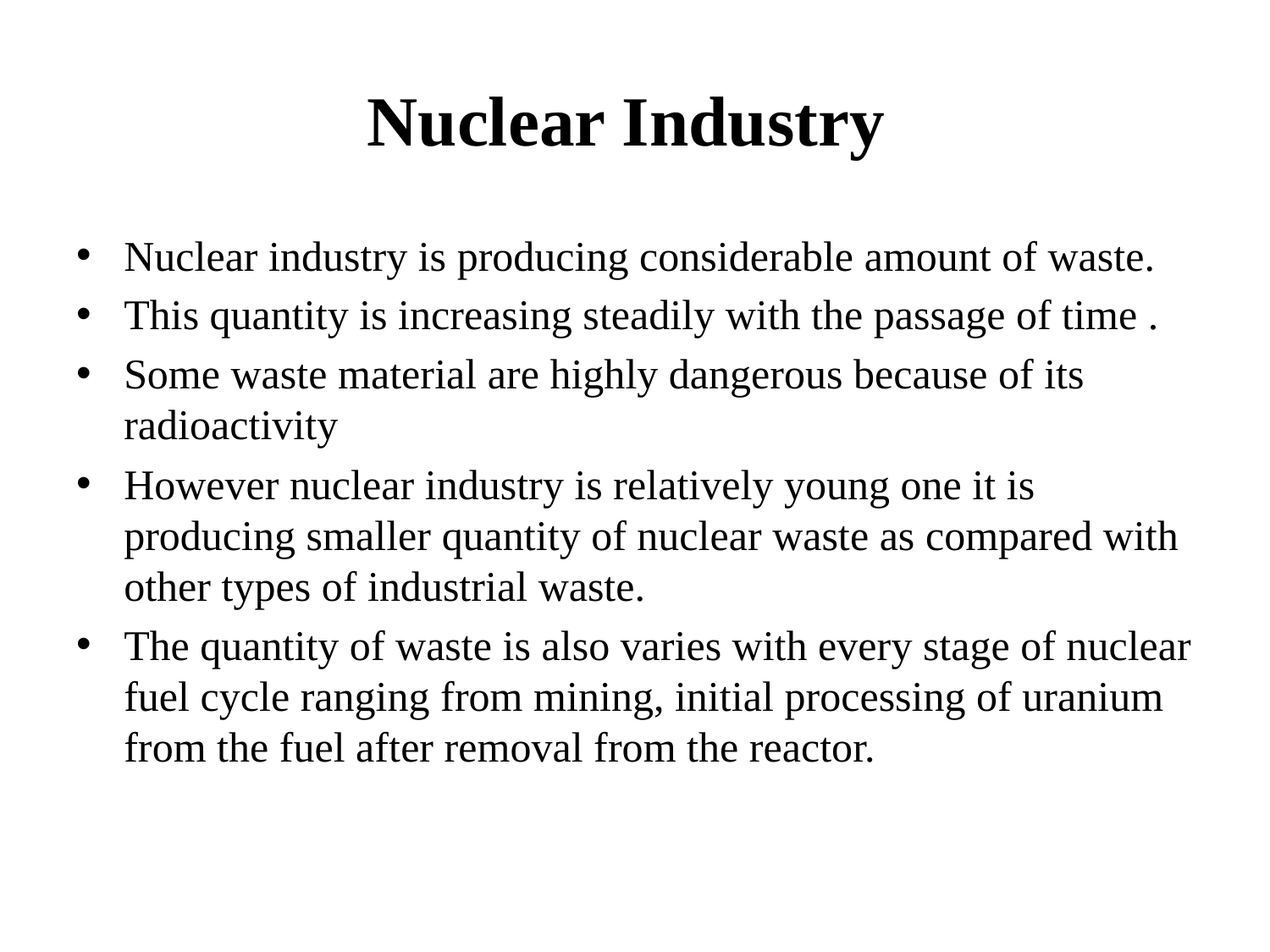

# Nuclear Industry
Nuclear industry is producing considerable amount of waste.
This quantity is increasing steadily with the passage of time .
Some waste material are highly dangerous because of its radioactivity
However nuclear industry is relatively young one it is producing smaller quantity of nuclear waste as compared with other types of industrial waste.
The quantity of waste is also varies with every stage of nuclear fuel cycle ranging from mining, initial processing of uranium from the fuel after removal from the reactor.